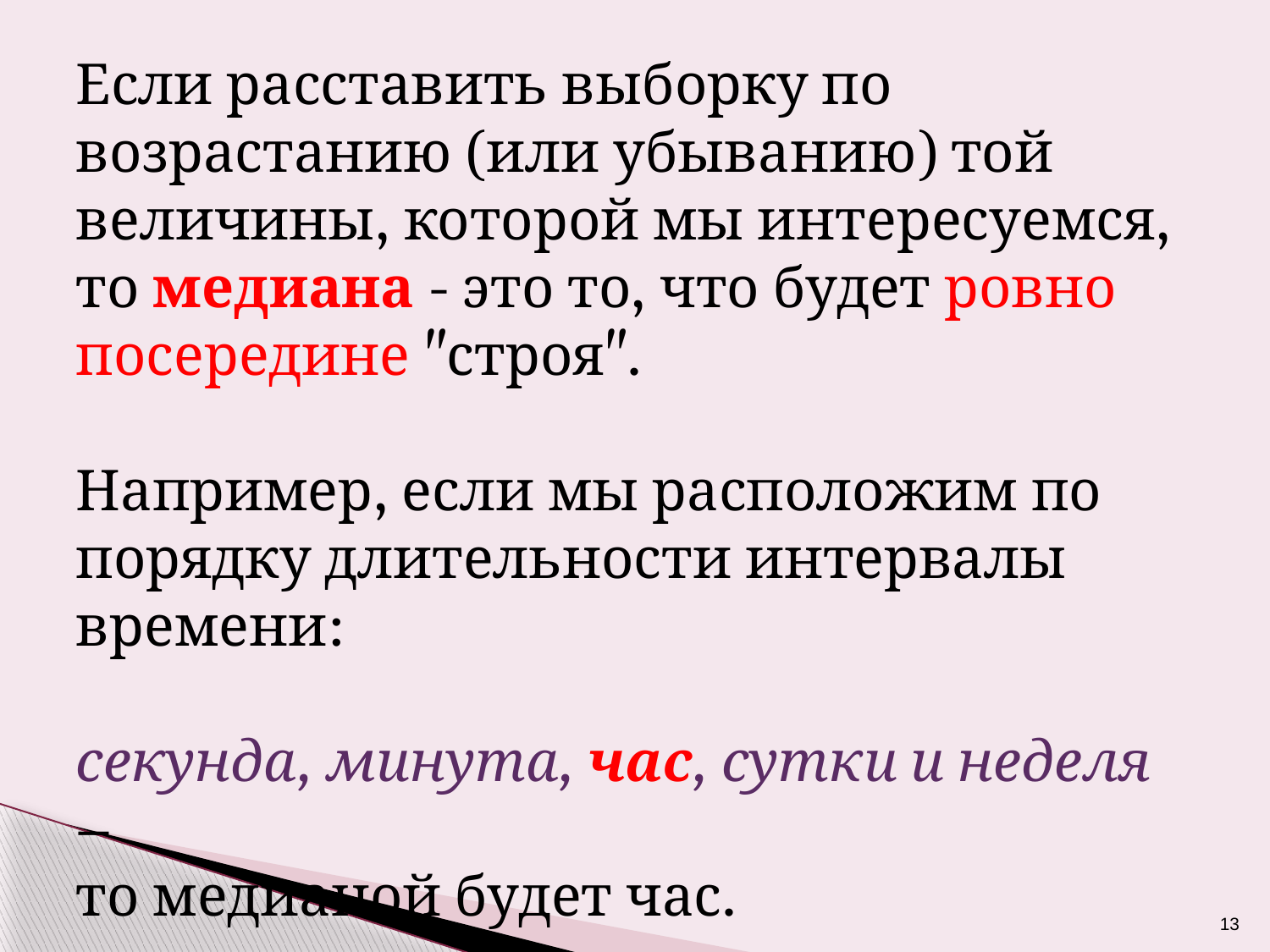

Если расставить выборку по возрастанию (или убыванию) той величины, которой мы интересуемся, то медиана - это то, что будет ровно посередине "строя".

Например, если мы расположим по порядку длительности интервалы времени:

секунда, минута, час, сутки и неделя –
то медианой будет час.
13